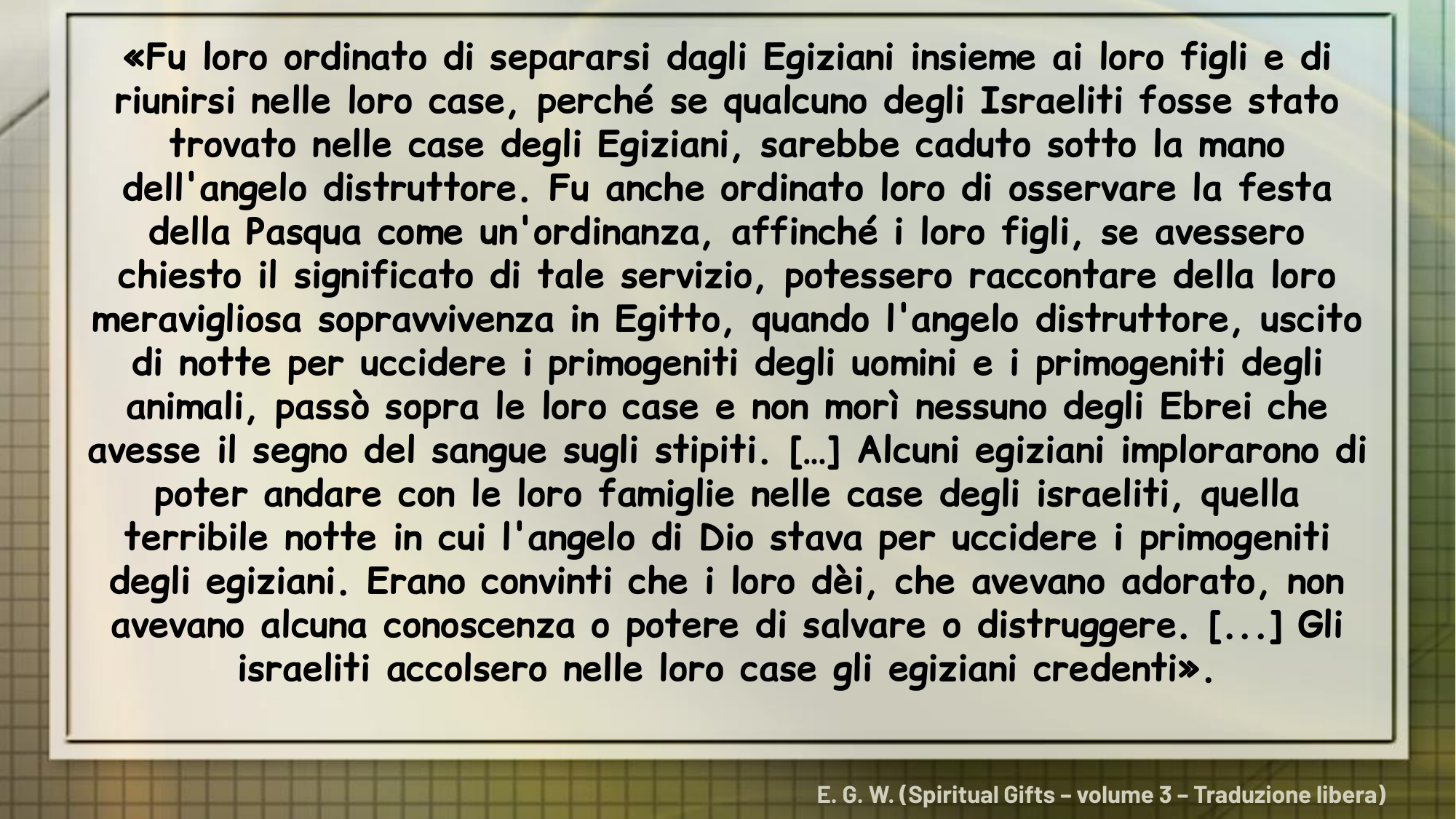

«Fu loro ordinato di separarsi dagli Egiziani insieme ai loro figli e di riunirsi nelle loro case, perché se qualcuno degli Israeliti fosse stato trovato nelle case degli Egiziani, sarebbe caduto sotto la mano dell'angelo distruttore. Fu anche ordinato loro di osservare la festa della Pasqua come un'ordinanza, affinché i loro figli, se avessero chiesto il significato di tale servizio, potessero raccontare della loro meravigliosa sopravvivenza in Egitto, quando l'angelo distruttore, uscito di notte per uccidere i primogeniti degli uomini e i primogeniti degli animali, passò sopra le loro case e non morì nessuno degli Ebrei che avesse il segno del sangue sugli stipiti. […] Alcuni egiziani implorarono di poter andare con le loro famiglie nelle case degli israeliti, quella terribile notte in cui l'angelo di Dio stava per uccidere i primogeniti degli egiziani. Erano convinti che i loro dèi, che avevano adorato, non avevano alcuna conoscenza o potere di salvare o distruggere. [...] Gli israeliti accolsero nelle loro case gli egiziani credenti».
E. G. W. (Spiritual Gifts – volume 3 – Traduzione libera)